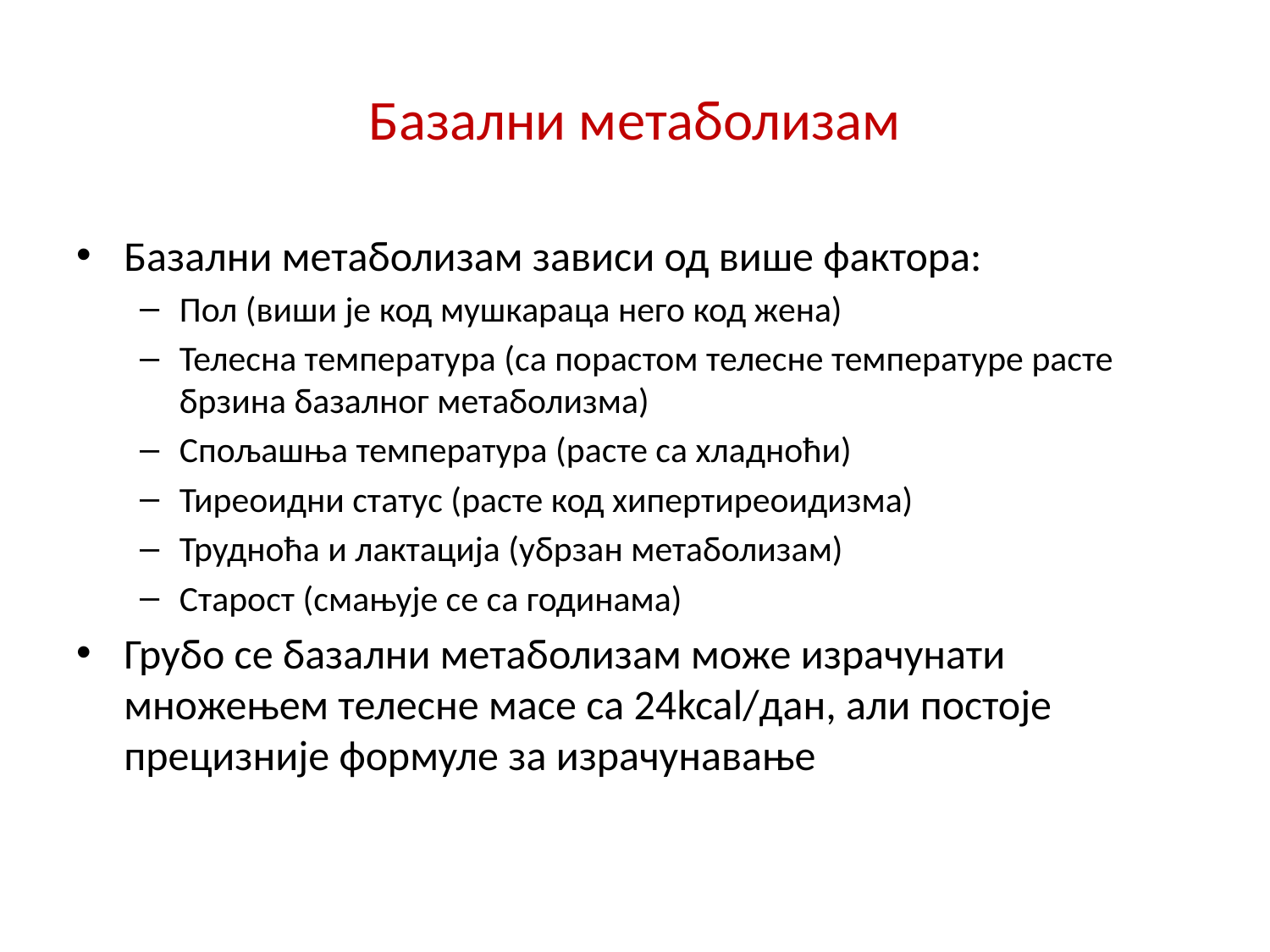

# Базални метаболизам
Базални метаболизам зависи од више фактора:
Пол (виши је код мушкараца него код жена)
Телесна температура (са порастом телесне температуре расте брзина базалног метаболизма)
Спољашња температура (расте са хладноћи)
Тиреоидни статус (расте код хипертиреоидизма)
Трудноћа и лактација (убрзан метаболизам)
Старост (смањује се са годинама)
Грубо се базални метаболизам може израчунати множењем телесне масе са 24kcal/дан, али постоје прецизније формуле за израчунавање